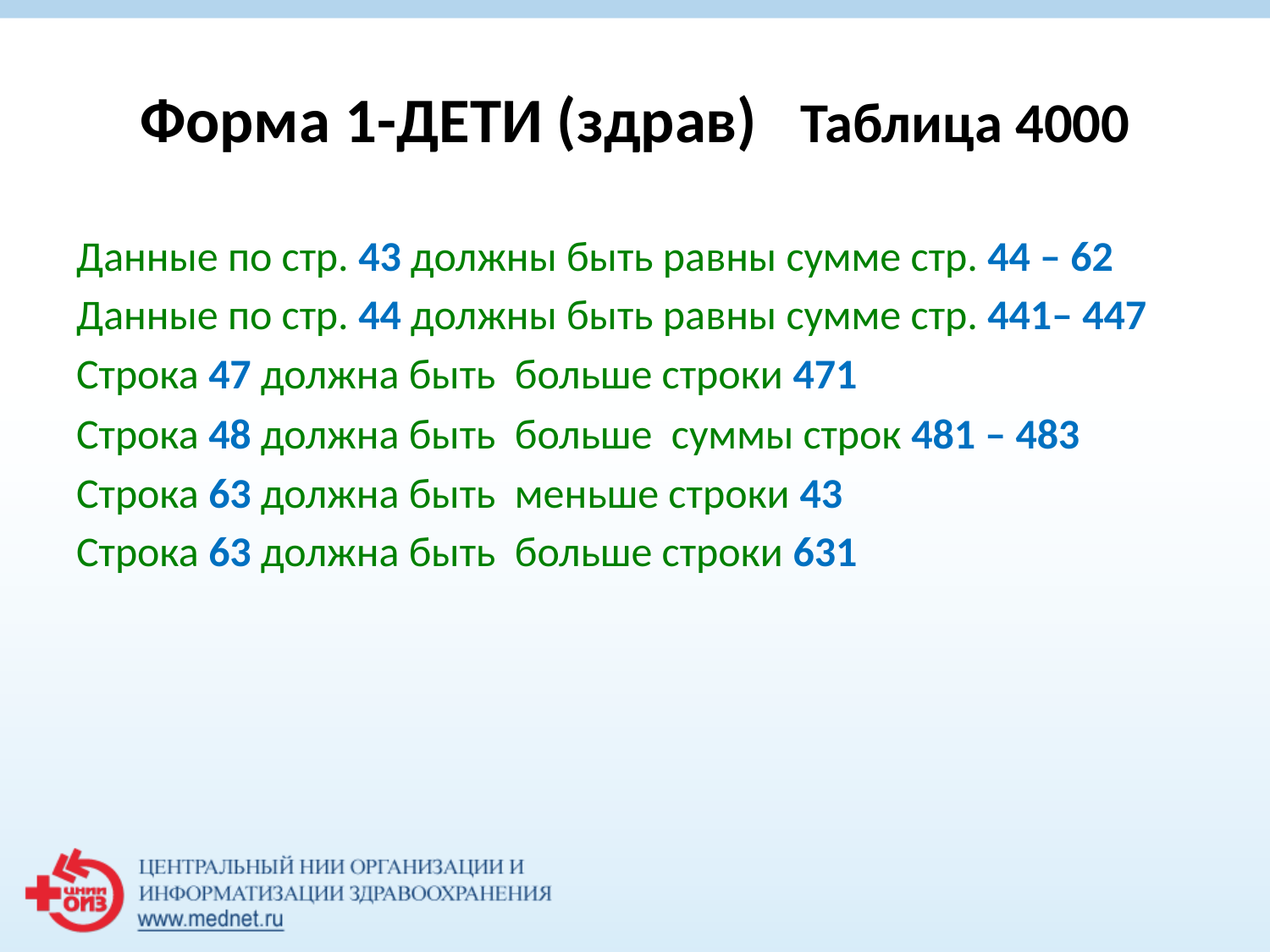

# Форма 1-ДЕТИ (здрав)   Таблица 4000
Данные по стр. 43 должны быть равны сумме стр. 44 – 62
Данные по стр. 44 должны быть равны сумме стр. 441– 447
Строка 47 должна быть  больше строки 471
Строка 48 должна быть  больше  суммы строк 481 – 483
Строка 63 должна быть  меньше строки 43
Строка 63 должна быть  больше строки 631